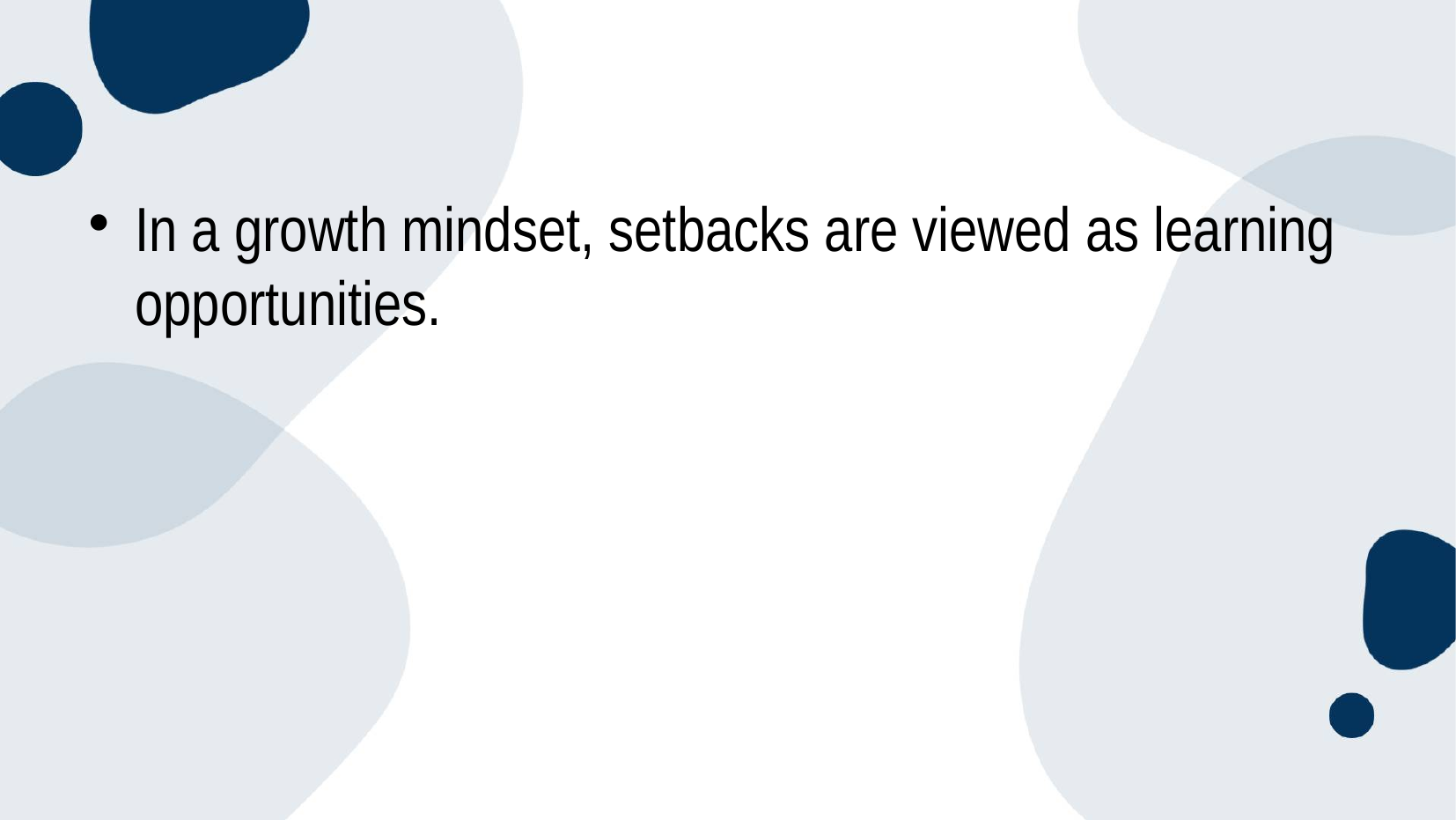

#
In a growth mindset, setbacks are viewed as learning opportunities.